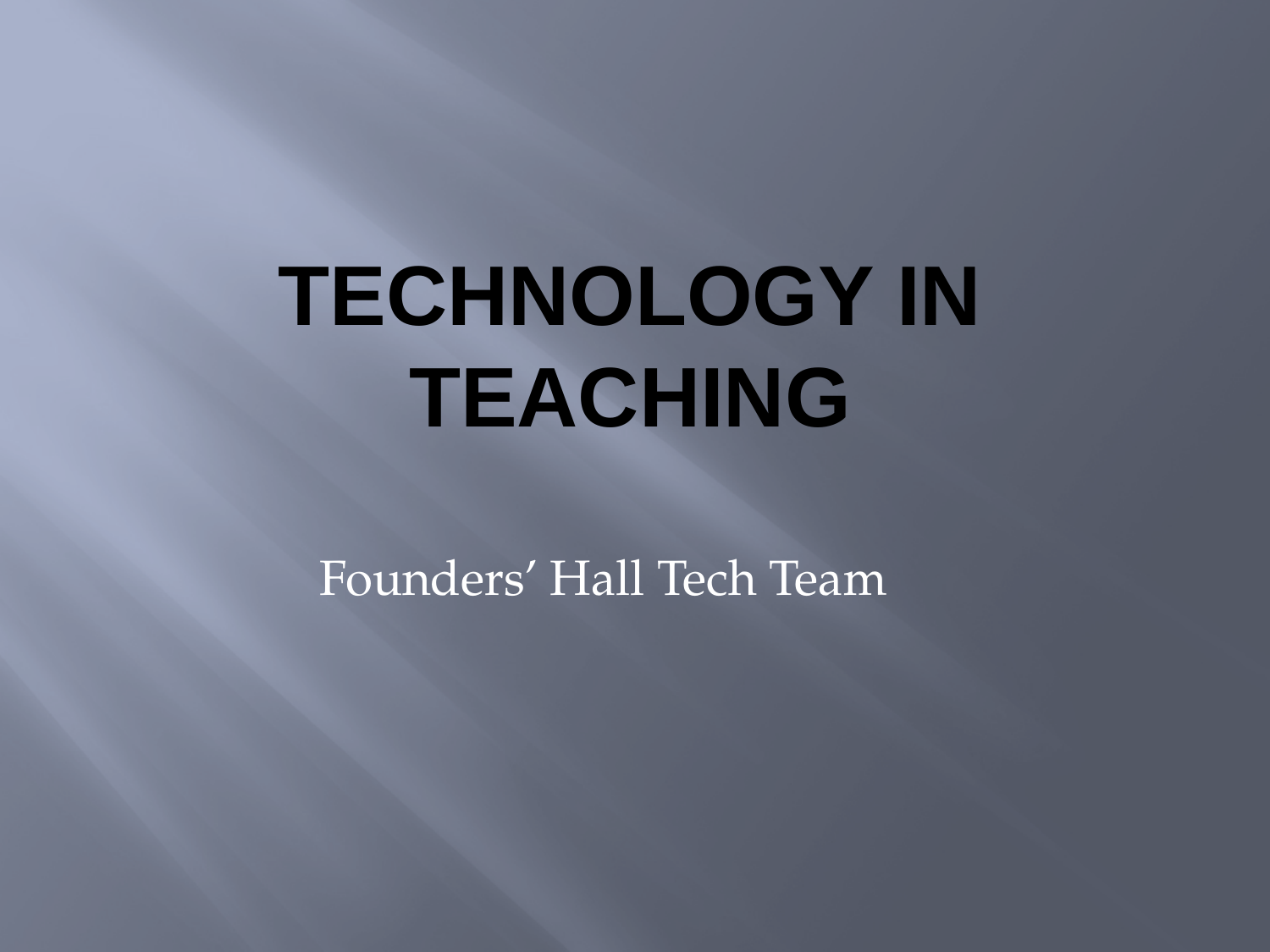

# Technology in Teaching
Founders’ Hall Tech Team